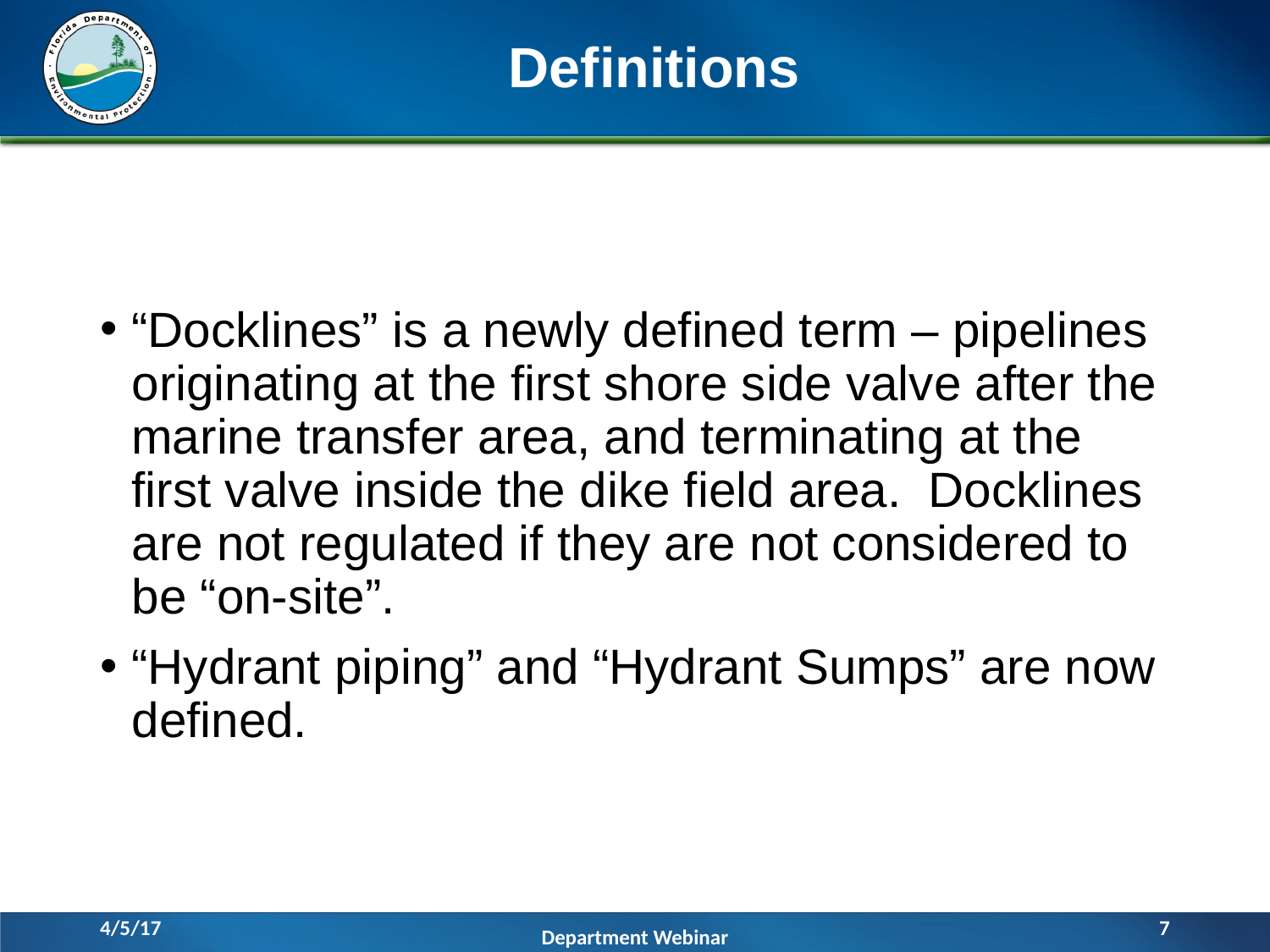

# Definitions

“Docklines” is a newly defined term – pipelines originating at the first shore side valve after the marine transfer area, and terminating at the first valve inside the dike field area.  Docklines are not regulated if they are not considered to be “on-site”.
“Hydrant piping” and “Hydrant Sumps” are now defined.
4/5/17
7
Department Webinar